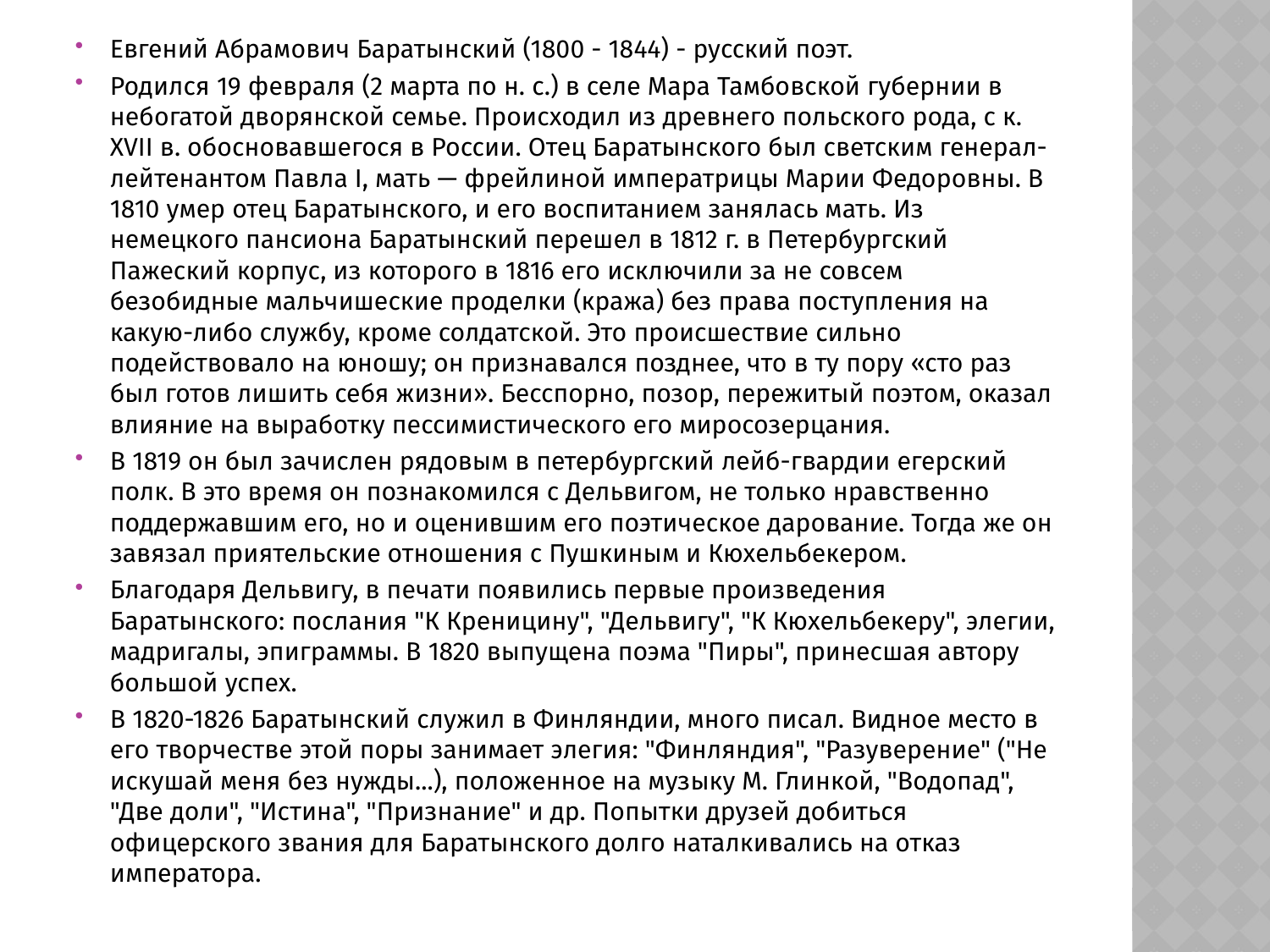

Евгений Абрамович Баратынский (1800 - 1844) - русский поэт.
Родился 19 февраля (2 марта по н. с.) в селе Мара Тамбовской губернии в небогатой дворянской семье. Происходил из древнего польского рода, с к. XVII в. обосновавшегося в России. Отец Баратынского был светским генерал-лейтенантом Павла I, мать — фрейлиной императрицы Марии Федоровны. В 1810 умер отец Баратынского, и его воспитанием занялась мать. Из немецкого пансиона Баратынский перешел в 1812 г. в Петербургский Пажеский корпус, из которого в 1816 его исключили за не совсем безобидные мальчишеские проделки (кража) без права поступления на какую-либо службу, кроме солдатской. Это происшествие сильно подействовало на юношу; он признавался позднее, что в ту пору «сто раз был готов лишить себя жизни». Бесспорно, позор, пережитый поэтом, оказал влияние на выработку пессимистического его миросозерцания.
В 1819 он был зачислен рядовым в петербургский лейб-гвардии егерский полк. В это время он познакомился с Дельвигом, не только нравственно поддержавшим его, но и оценившим его поэтическое дарование. Тогда же он завязал приятельские отношения с Пушкиным и Кюхельбекером.
Благодаря Дельвигу, в печати появились первые произведения Баратынского: послания "К Креницину", "Дельвигу", "К Кюхельбекеру", элегии, мадригалы, эпиграммы. В 1820 выпущена поэма "Пиры", принесшая автору большой успех.
В 1820-1826 Баратынский служил в Финляндии, много писал. Видное место в его творчестве этой поры занимает элегия: "Финляндия", "Разуверение" ("Не искушай меня без нужды...), положенное на музыку М. Глинкой, "Водопад", "Две доли", "Истина", "Признание" и др. Попытки друзей добиться офицерского звания для Баратынского долго наталкивались на отказ императора.